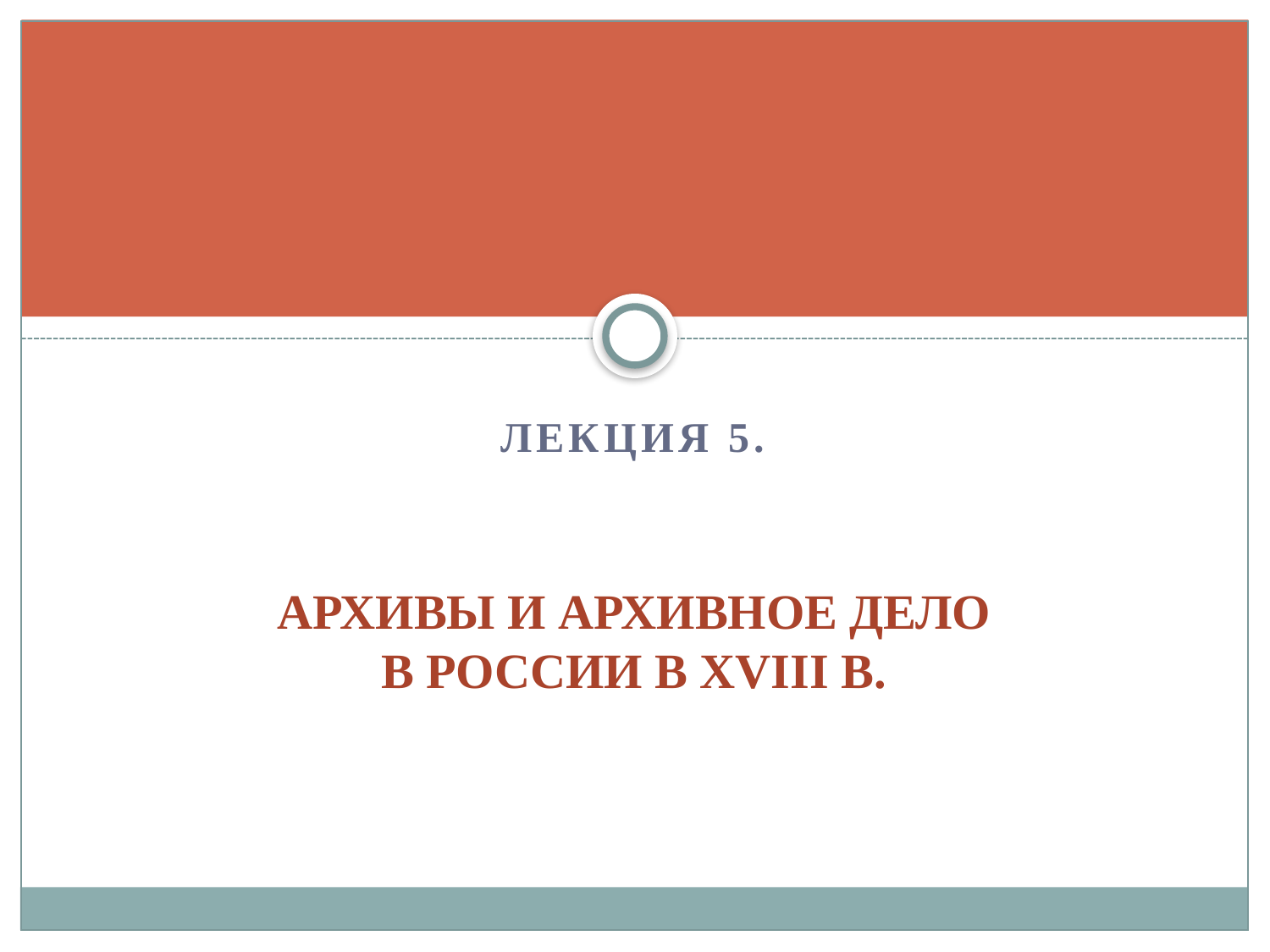

Лекция 5.
# АРХИВЫ И АРХИВНОЕ ДЕЛО В РОССИИ В XVIII В.